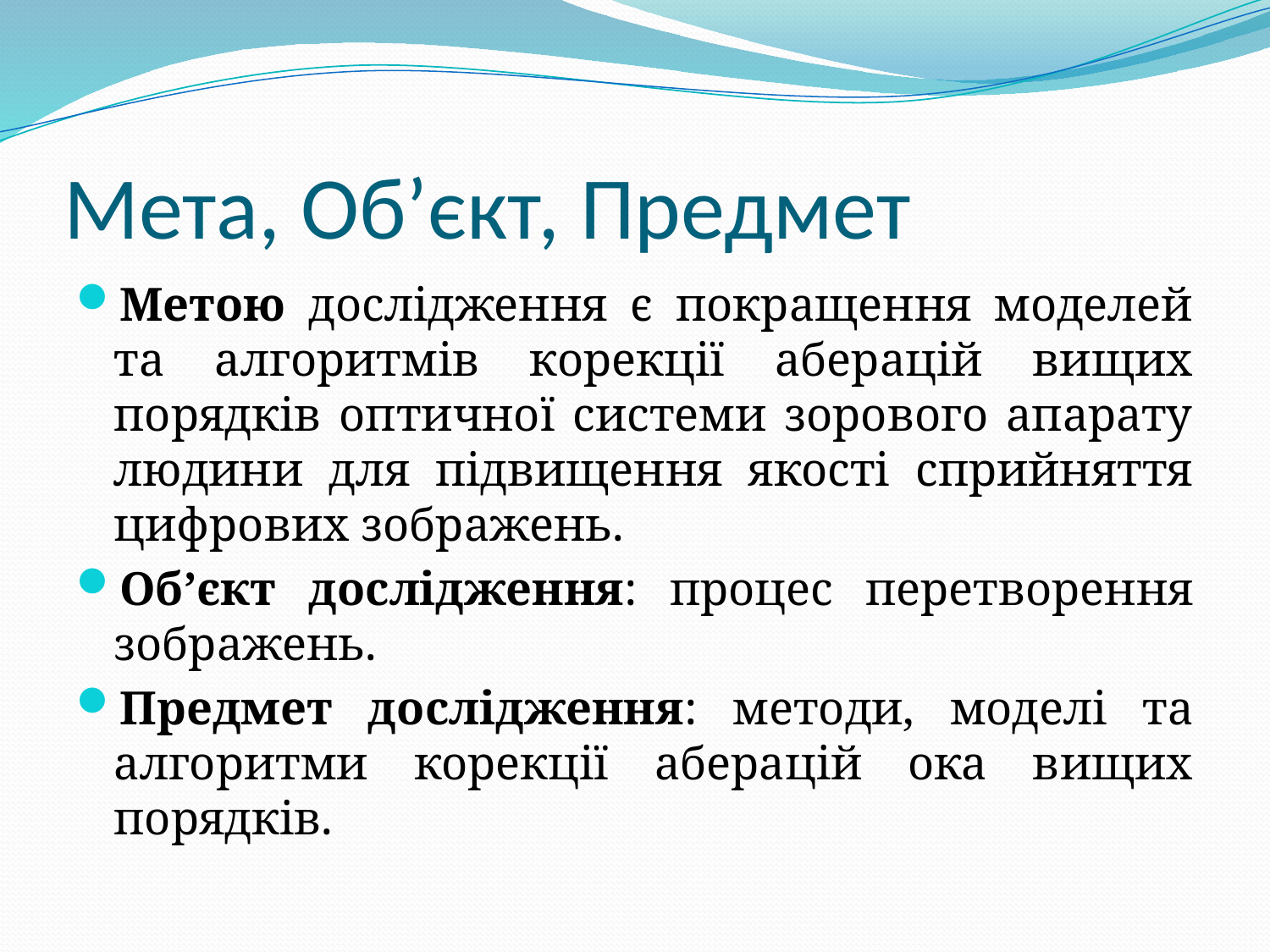

# Мета, Об’єкт, Предмет
Метою дослідження є покращення моделей та алгоритмів корекції аберацій вищих порядків оптичної системи зорового апарату людини для підвищення якості сприйняття цифрових зображень.
Об’єкт дослідження: процес перетворення зображень.
Предмет дослідження: методи, моделі та алгоритми корекції аберацій ока вищих порядків.